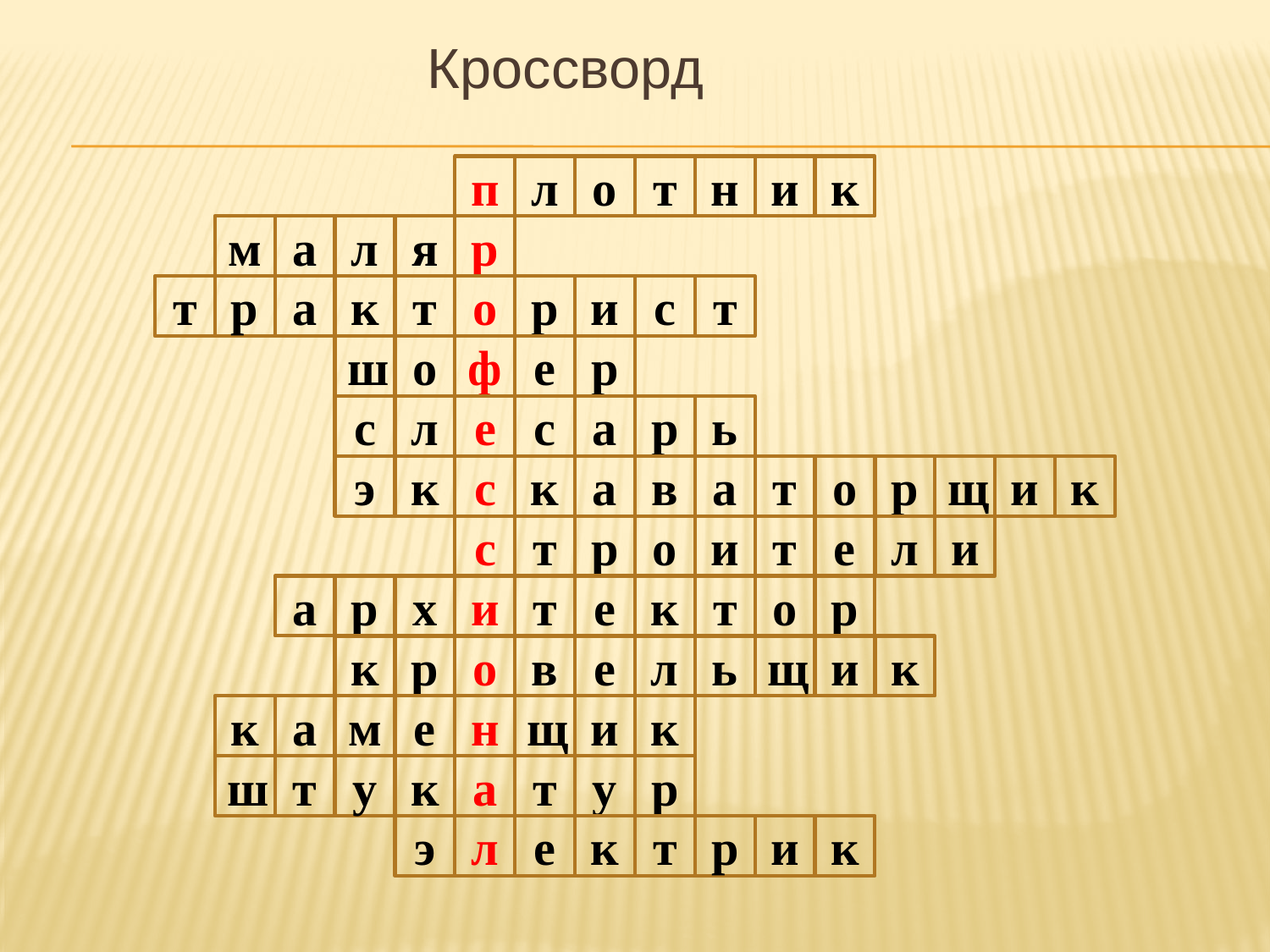

Кроссворд
п
л
о
т
н
и
к
м
а
л
я
р
т
р
а
к
т
о
р
и
с
т
ш
о
ф
е
р
с
л
е
с
а
р
ь
э
к
с
к
а
в
а
т
о
р
щ
и
к
с
т
р
о
и
т
е
л
и
а
р
х
и
т
е
к
т
о
р
к
р
о
в
е
л
ь
щ
и
к
к
а
м
е
н
щ
и
к
ш
т
у
к
а
т
у
р
э
л
е
к
т
р
и
к